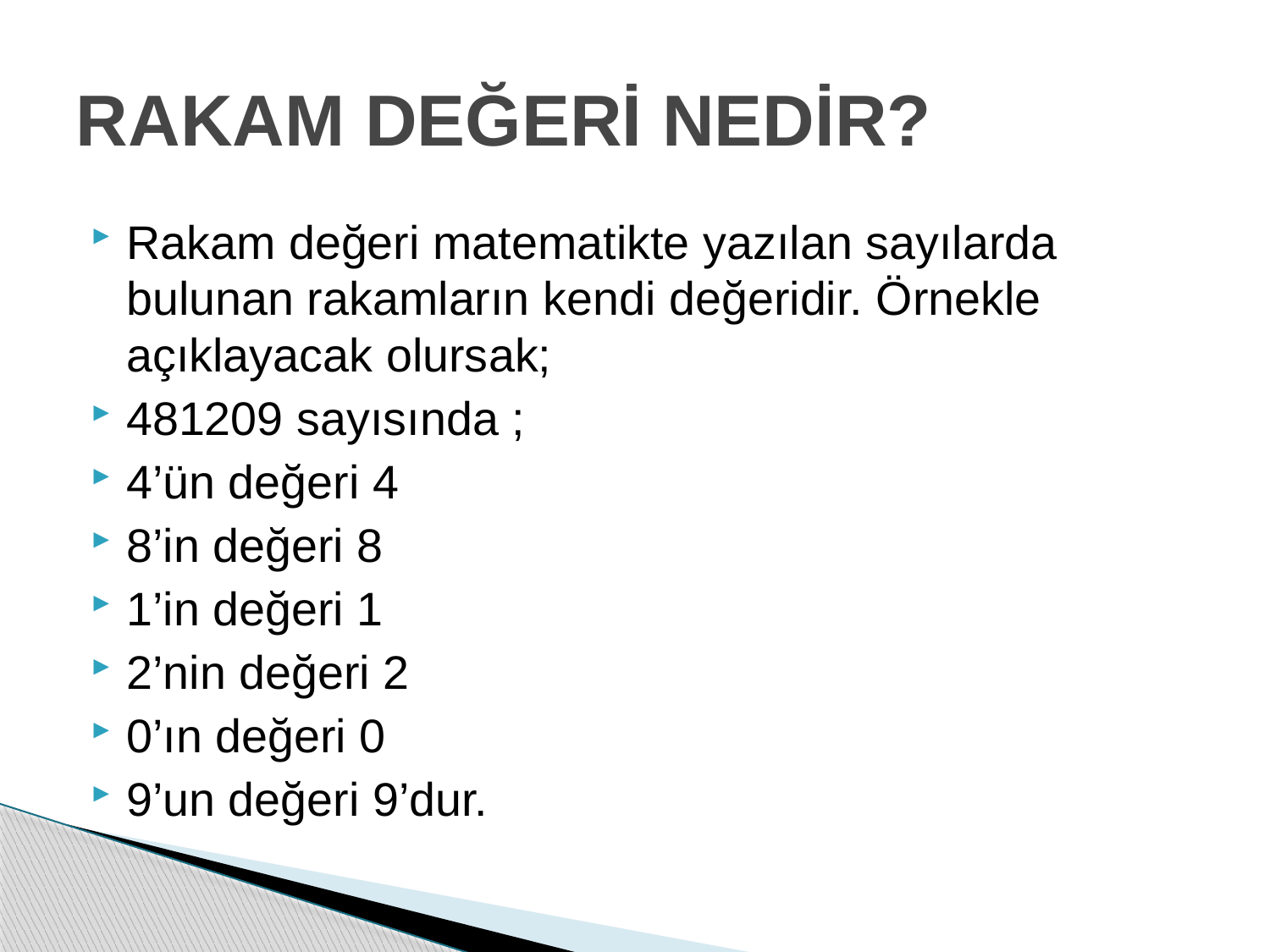

# RAKAM DEĞERİ NEDİR?
Rakam değeri matematikte yazılan sayılarda bulunan rakamların kendi değeridir. Örnekle açıklayacak olursak;
481209 sayısında ;
4’ün değeri 4
8’in değeri 8
1’in değeri 1
2’nin değeri 2
0’ın değeri 0
9’un değeri 9’dur.